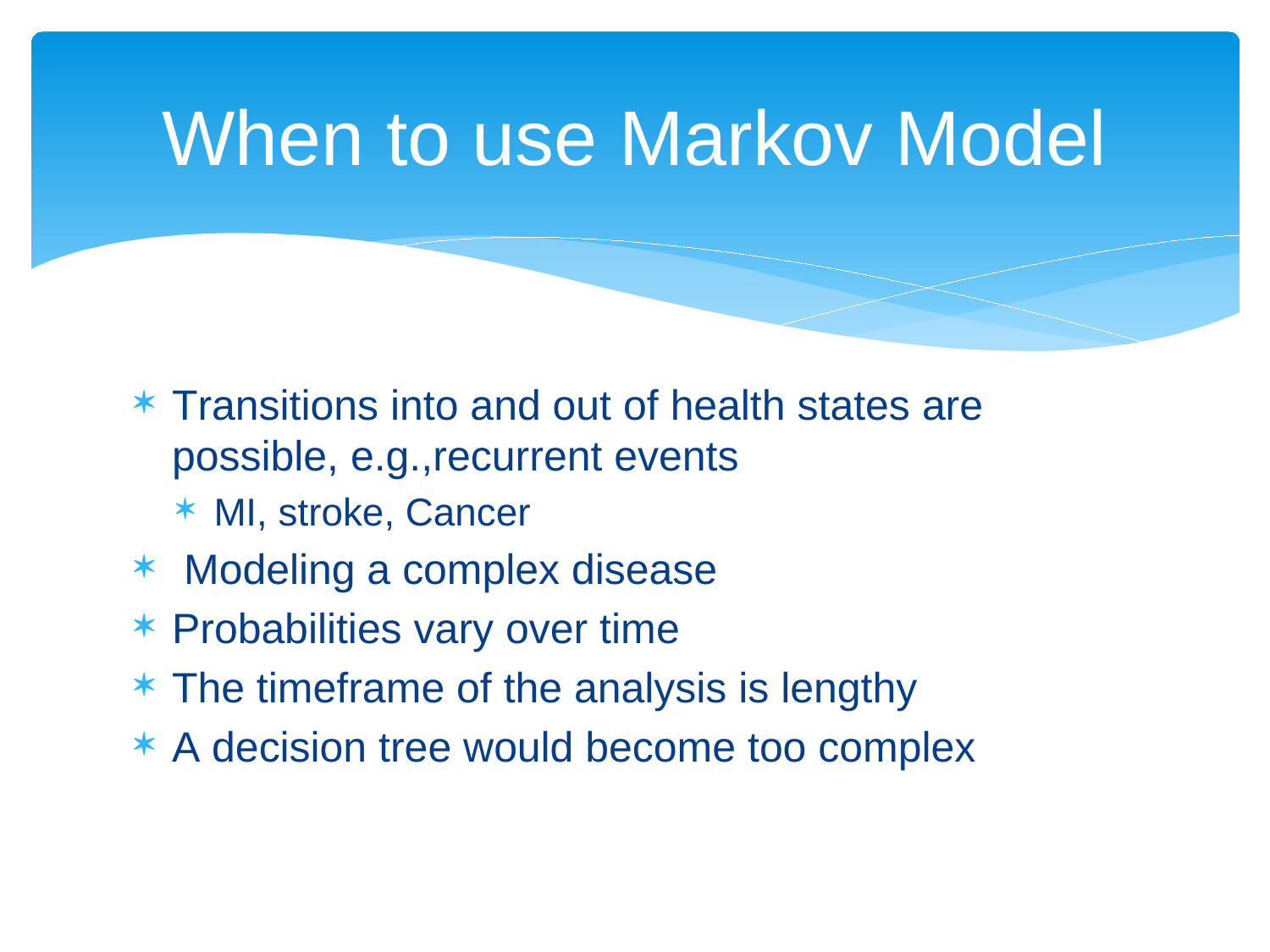

# When to use Markov Model
Transitions into and out of health states are possible, e.g.,recurrent events
MI, stroke, Cancer
 Modeling a complex disease
Probabilities vary over time
The timeframe of the analysis is lengthy
A decision tree would become too complex